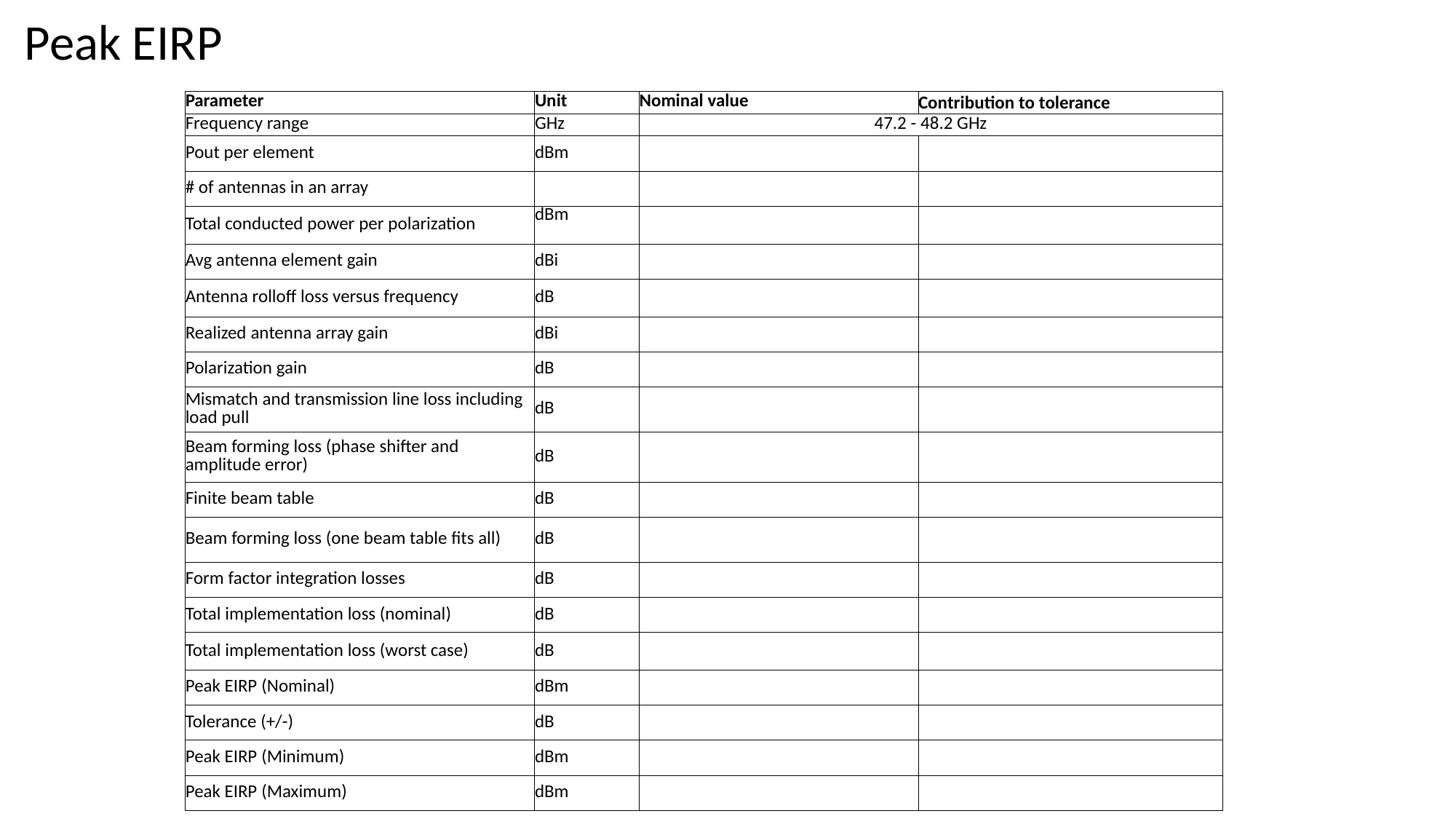

# Peak EIRP
| Parameter | Unit | Nominal value | Contribution to tolerance |
| --- | --- | --- | --- |
| Frequency range | GHz | 47.2 - 48.2 GHz |  |
| Pout per element | dBm |  |  |
| # of antennas in an array |  |  |  |
| Total conducted power per polarization | dBm |  |  |
| Avg antenna element gain | dBi |  |  |
| Antenna rolloff loss versus frequency | dB |  |  |
| Realized antenna array gain | dBi |  |  |
| Polarization gain | dB |  |  |
| Mismatch and transmission line loss including load pull | dB |  |  |
| Beam forming loss (phase shifter and amplitude error) | dB |  |  |
| Finite beam table | dB |  |  |
| Beam forming loss (one beam table fits all) | dB |  |  |
| Form factor integration losses | dB |  |  |
| Total implementation loss (nominal) | dB |  |  |
| Total implementation loss (worst case) | dB |  |  |
| Peak EIRP (Nominal) | dBm |  |  |
| Tolerance (+/-) | dB |  |  |
| Peak EIRP (Minimum) | dBm |  |  |
| Peak EIRP (Maximum) | dBm |  |  |
| Parameter | Unit | Nominal value | Contribution to tolerance |
| --- | --- | --- | --- |
| Frequency range | GHz | 39.5 - 43.5 GHz |  |
| Pout per element | dBm |  |  |
| # of antennas in an array |  |  |  |
| Total conducted power per polarization | dBm |  |  |
| Avg antenna element gain | dBi |  |  |
| Antenna rolloff loss versus frequency | dB |  |  |
| Realized antenna array gain | dBi |  |  |
| Polarization gain | dB |  |  |
| Mismatch and transmission line loss including load pull | dB |  |  |
| Beam forming loss (phase shifter and amplitude error) | dB |  |  |
| Finite beam table | dB |  |  |
| Beam forming loss (one beam table fits all) | dB |  |  |
| Form factor integration losses | dB |  |  |
| Total implementation loss (nominal) | dB |  |  |
| Total implementation loss (worst case) | dB |  |  |
| Peak EIRP (Nominal) | dBm |  |  |
| Tolerance (+/-) | dB |  |  |
| Peak EIRP (Minimum) | dBm |  |  |
| Peak EIRP (Maximum) | dBm |  |  |